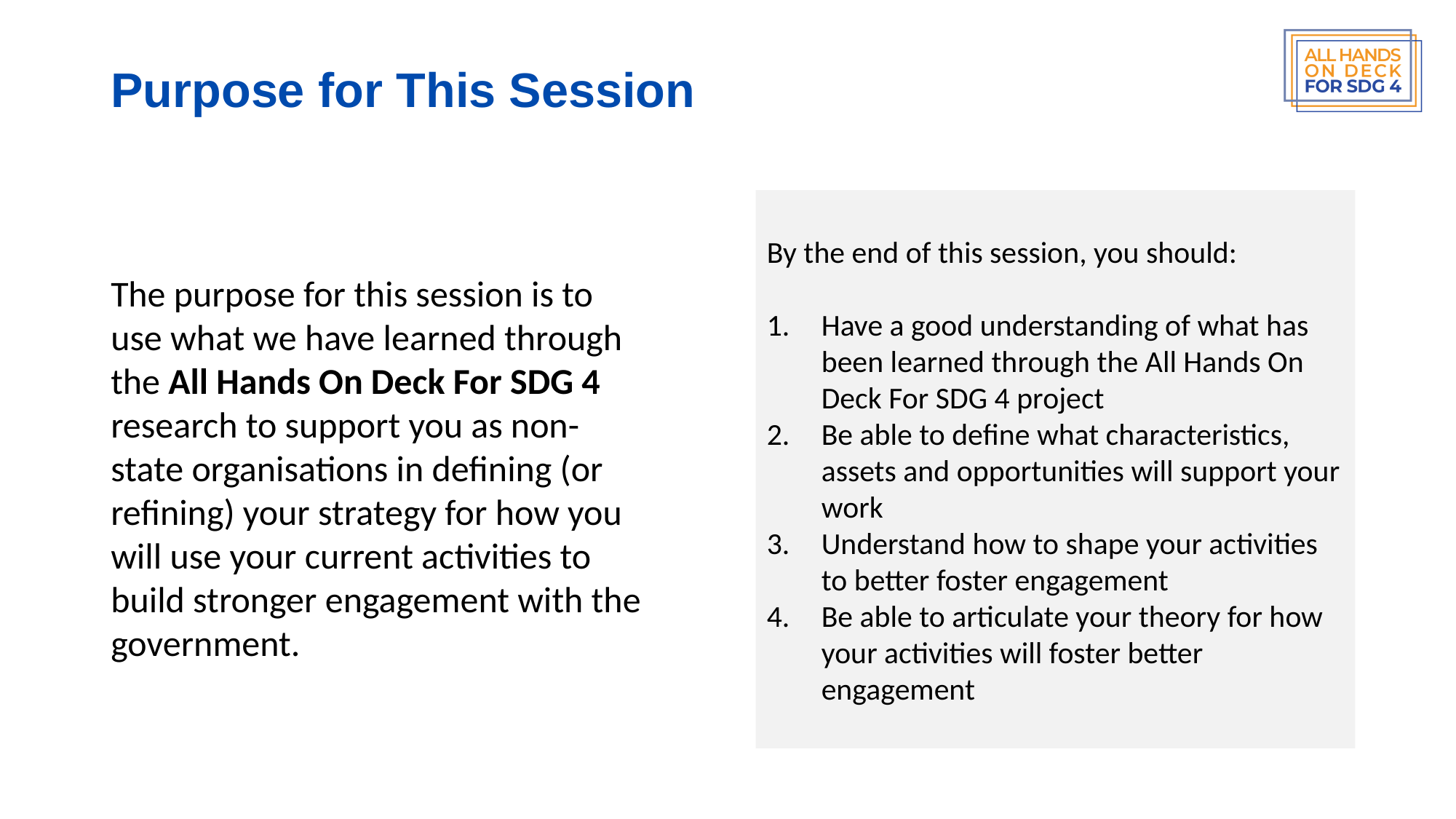

# Purpose for This Session
By the end of this session, you should:

Have a good understanding of what has been learned through the All Hands On Deck For SDG 4 project
Be able to define what characteristics, assets and opportunities will support your work
Understand how to shape your activities to better foster engagement
Be able to articulate your theory for how your activities will foster better engagement
The purpose for this session is to use what we have learned through the All Hands On Deck For SDG 4 research to support you as non-state organisations in defining (or refining) your strategy for how you will use your current activities to build stronger engagement with the government.